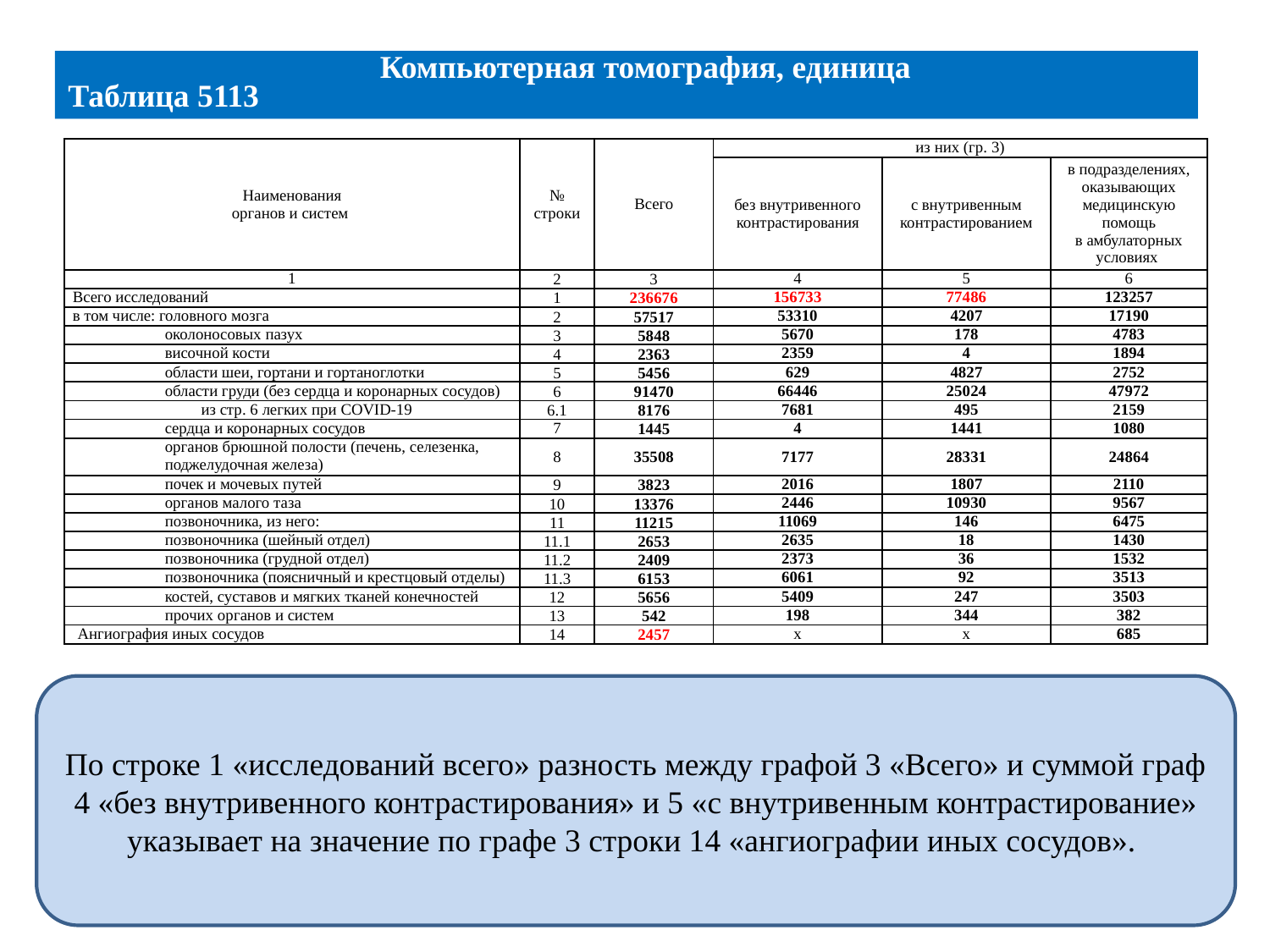

# Компьютерная томография, единица
Таблица 5113
| Наименования органов и систем | № строки | Всего | из них (гр. 3) |  |  |
| --- | --- | --- | --- | --- | --- |
|  |  |  | без внутривенного контрастирования | с внутривенным контрастированием | в подразделениях, оказывающих медицинскую помощь в амбулаторных условиях |
| 1 | 2 | 3 | 4 | 5 | 6 |
| Всего исследований | 1 | 236676 | 156733 | 77486 | 123257 |
| в том числе: головного мозга | 2 | 57517 | 53310 | 4207 | 17190 |
| околоносовых пазух | 3 | 5848 | 5670 | 178 | 4783 |
| височной кости | 4 | 2363 | 2359 | 4 | 1894 |
| области шеи, гортани и гортаноглотки | 5 | 5456 | 629 | 4827 | 2752 |
| области груди (без сердца и коронарных сосудов) | 6 | 91470 | 66446 | 25024 | 47972 |
| из стр. 6 легких при COVID-19 | 6.1 | 8176 | 7681 | 495 | 2159 |
| сердца и коронарных сосудов | 7 | 1445 | 4 | 1441 | 1080 |
| органов брюшной полости (печень, селезенка, поджелудочная железа) | 8 | 35508 | 7177 | 28331 | 24864 |
| почек и мочевых путей | 9 | 3823 | 2016 | 1807 | 2110 |
| органов малого таза | 10 | 13376 | 2446 | 10930 | 9567 |
| позвоночника, из него: | 11 | 11215 | 11069 | 146 | 6475 |
| позвоночника (шейный отдел) | 11.1 | 2653 | 2635 | 18 | 1430 |
| позвоночника (грудной отдел) | 11.2 | 2409 | 2373 | 36 | 1532 |
| позвоночника (поясничный и крестцовый отделы) | 11.3 | 6153 | 6061 | 92 | 3513 |
| костей, суставов и мягких тканей конечностей | 12 | 5656 | 5409 | 247 | 3503 |
| прочих органов и систем | 13 | 542 | 198 | 344 | 382 |
| Ангиография иных сосудов | 14 | 2457 | x | x | 685 |
По строке 1 «исследований всего» разность между графой 3 «Всего» и суммой граф 4 «без внутривенного контрастирования» и 5 «с внутривенным контрастирование» указывает на значение по графе 3 строки 14 «ангиографии иных сосудов».